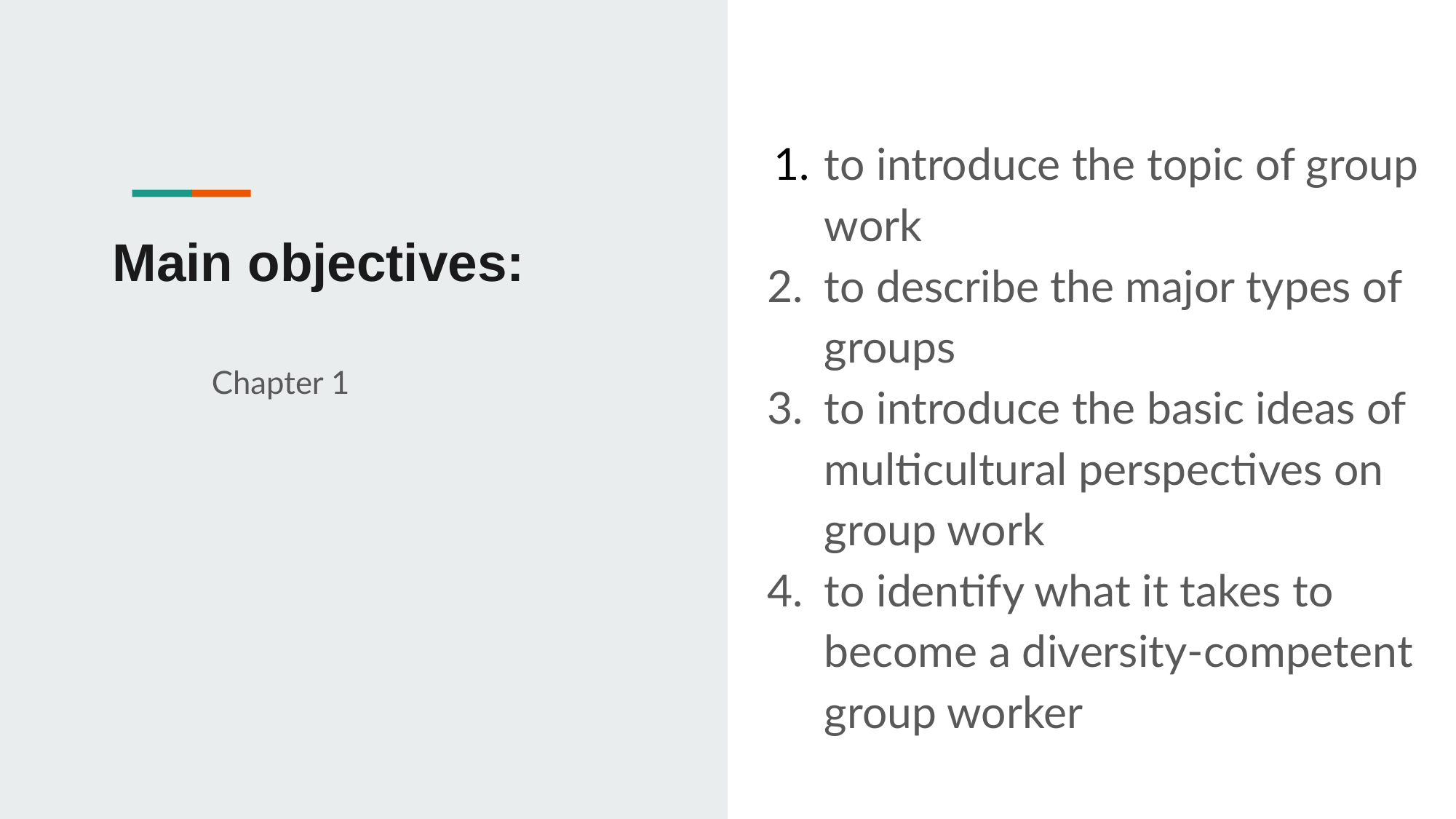

to introduce the topic of group work
to describe the major types of groups
to introduce the basic ideas of multicultural perspectives on group work
to identify what it takes to become a diversity-competent group worker
# Main objectives:
Chapter 1